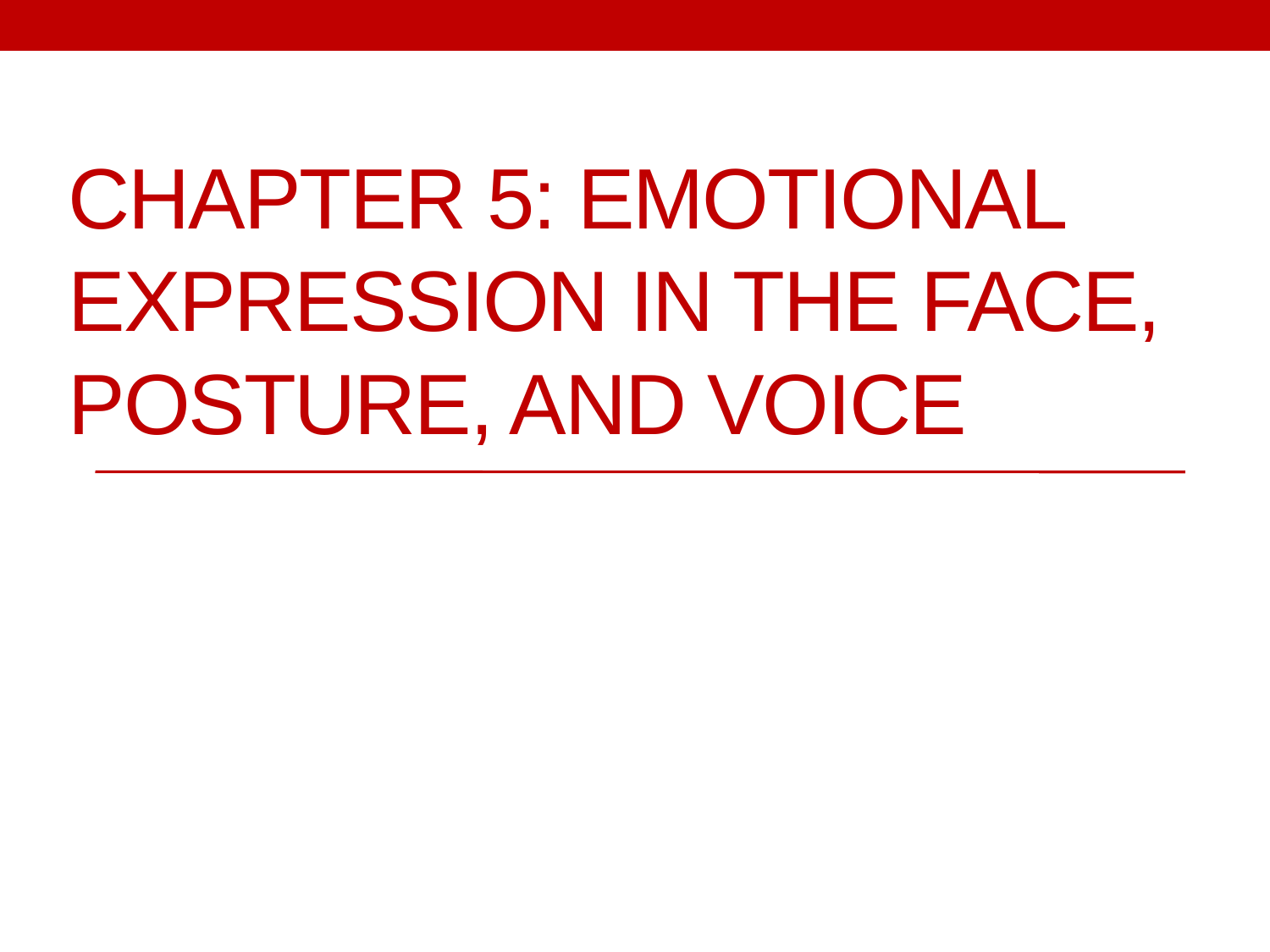

# Chapter 5: Emotional Expression in the Face, Posture, and Voice